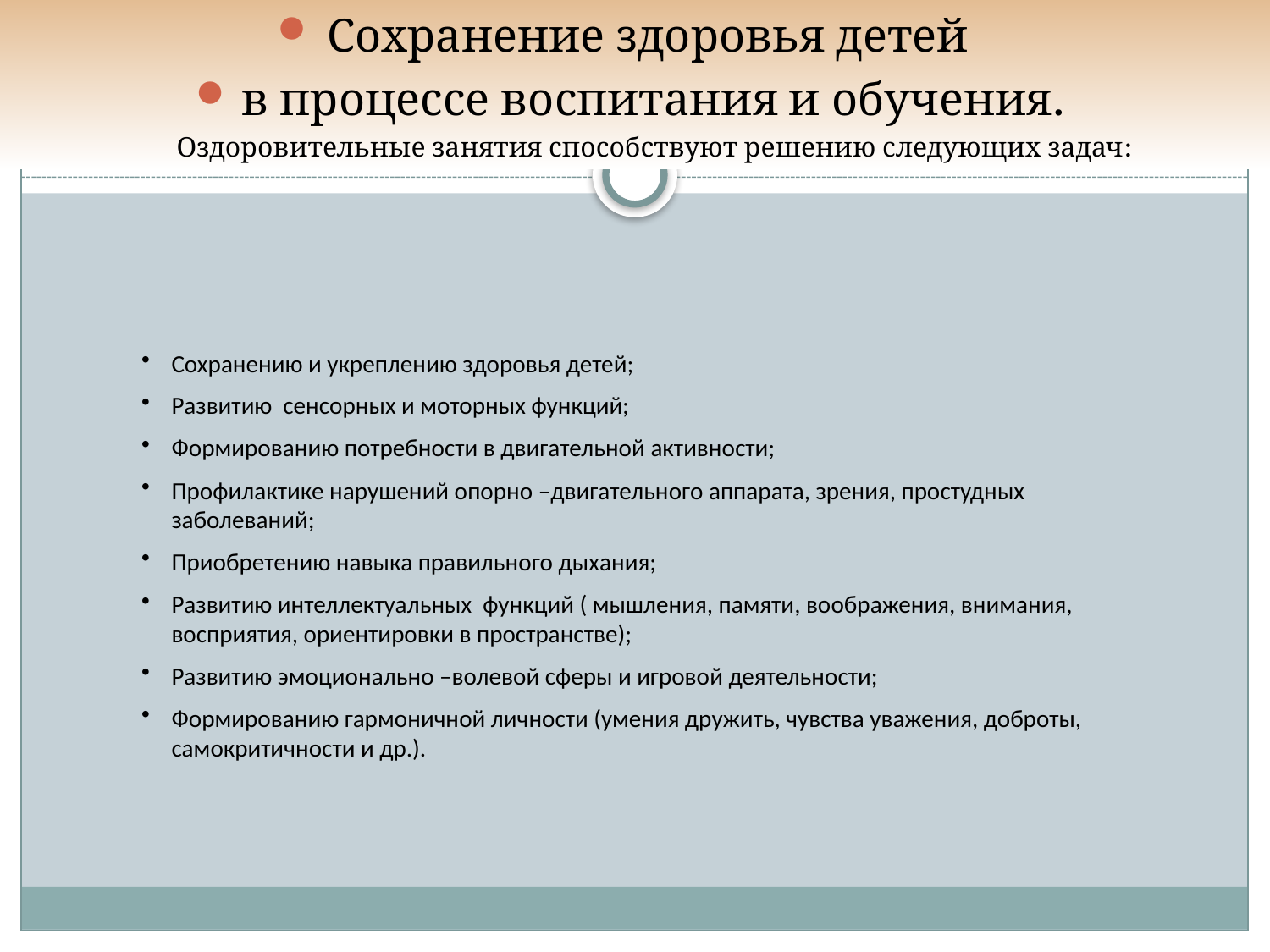

Сохранение здоровья детей
в процессе воспитания и обучения.
                         Оздоровительные занятия способствуют решению следующих задач:
#
Сохранению и укреплению здоровья детей;

Развитию  сенсорных и моторных функций;

Формированию потребности в двигательной активности;

Профилактике нарушений опорно –двигательного аппарата, зрения, простудных заболеваний;

Приобретению навыка правильного дыхания;

Развитию интеллектуальных  функций ( мышления, памяти, воображения, внимания, восприятия, ориентировки в пространстве);

Развитию эмоционально –волевой сферы и игровой деятельности;

Формированию гармоничной личности (умения дружить, чувства уважения, доброты,  самокритичности и др.).